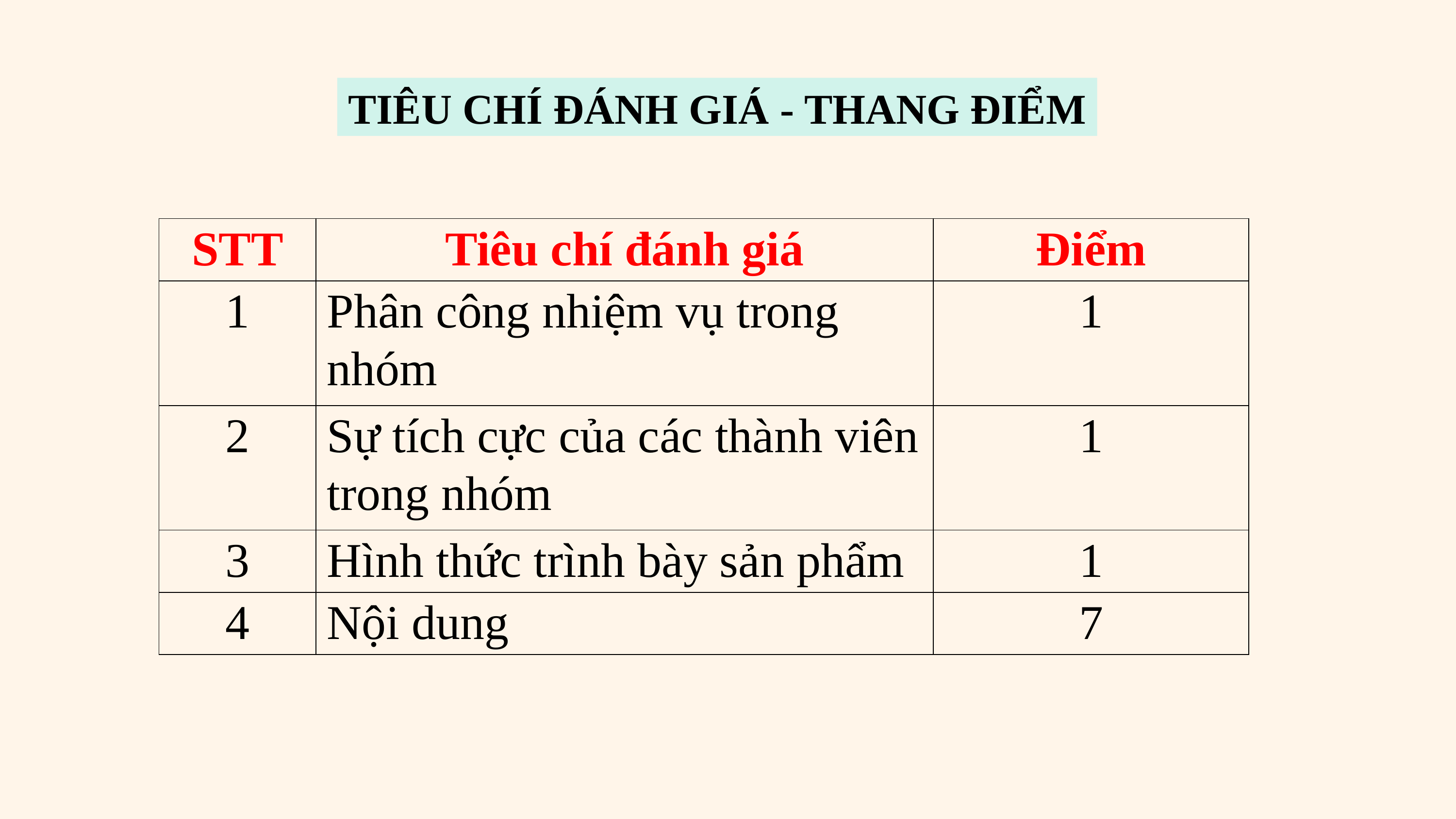

TIÊU CHÍ ĐÁNH GIÁ - THANG ĐIỂM
| STT | Tiêu chí đánh giá | Điểm |
| --- | --- | --- |
| 1 | Phân công nhiệm vụ trong nhóm | 1 |
| 2 | Sự tích cực của các thành viên trong nhóm | 1 |
| 3 | Hình thức trình bày sản phẩm | 1 |
| 4 | Nội dung | 7 |